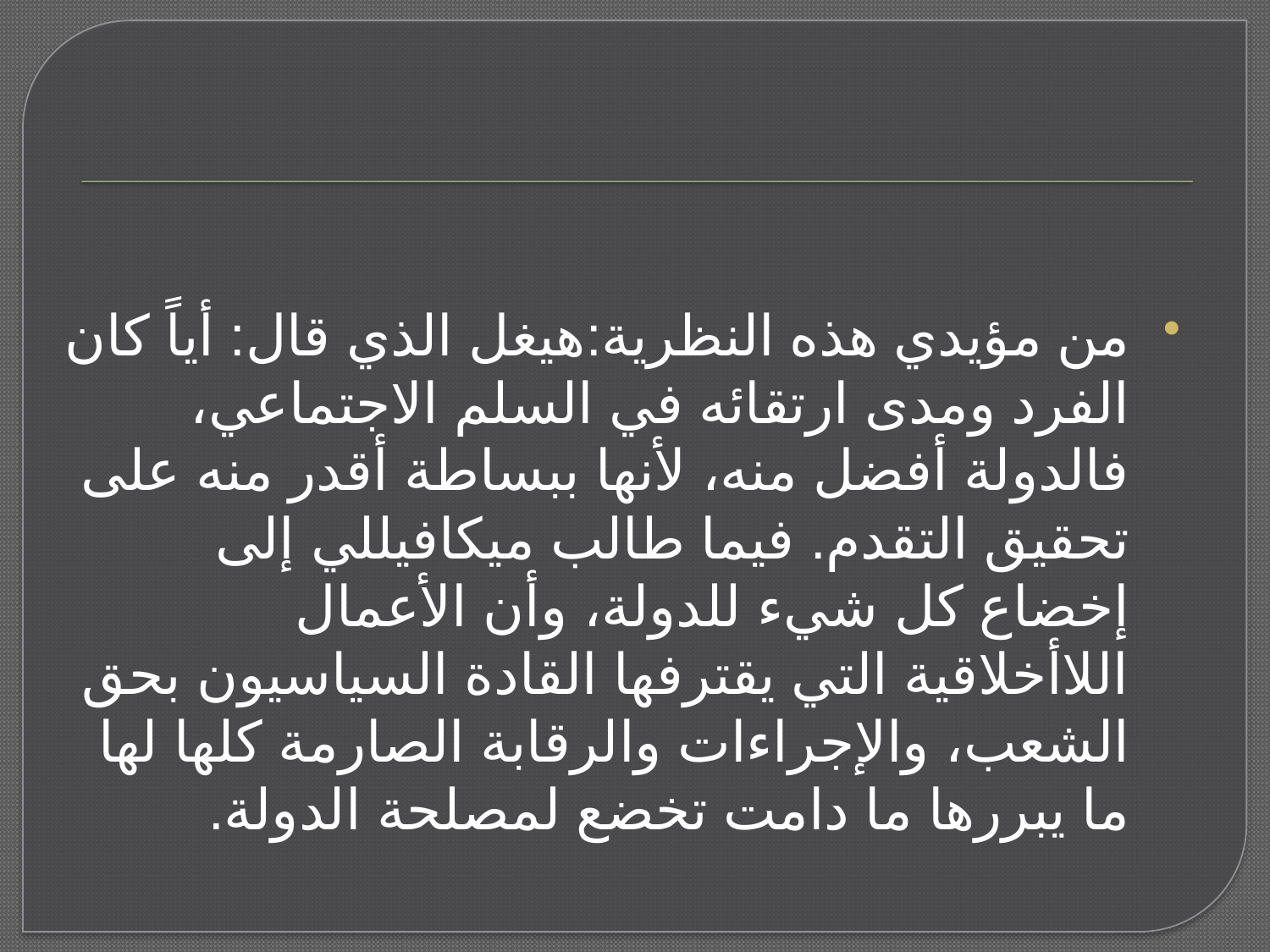

#
من مؤيدي هذه النظرية:هيغل الذي قال: أياً كان الفرد ومدى ارتقائه في السلم الاجتماعي، فالدولة أفضل منه، لأنها ببساطة أقدر منه على تحقيق التقدم. فيما طالب ميكافيللي إلى إخضاع كل شيء للدولة، وأن الأعمال اللاأخلاقية التي يقترفها القادة السياسيون بحق الشعب، والإجراءات والرقابة الصارمة كلها لها ما يبررها ما دامت تخضع لمصلحة الدولة.